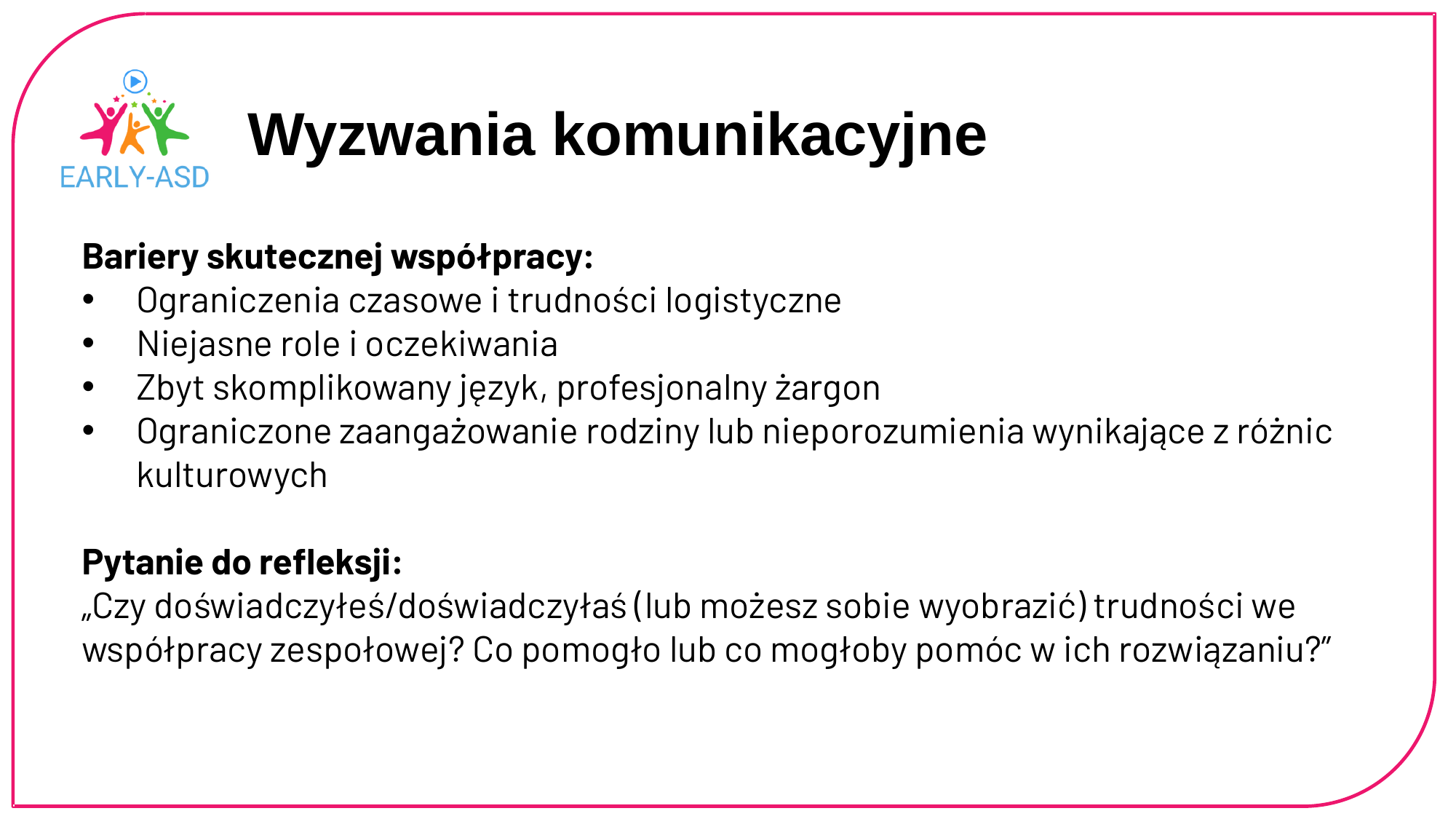

Wyzwania komunikacyjne

Bariery skutecznej współpracy:
Ograniczenia czasowe i trudności logistyczne
Niejasne role i oczekiwania
Zbyt skomplikowany język, profesjonalny żargon
Ograniczone zaangażowanie rodziny lub nieporozumienia wynikające z różnic kulturowych

Pytanie do refleksji:
„Czy doświadczyłeś/doświadczyłaś (lub możesz sobie wyobrazić) trudności we współpracy zespołowej? Co pomogło lub co mogłoby pomóc w ich rozwiązaniu?”